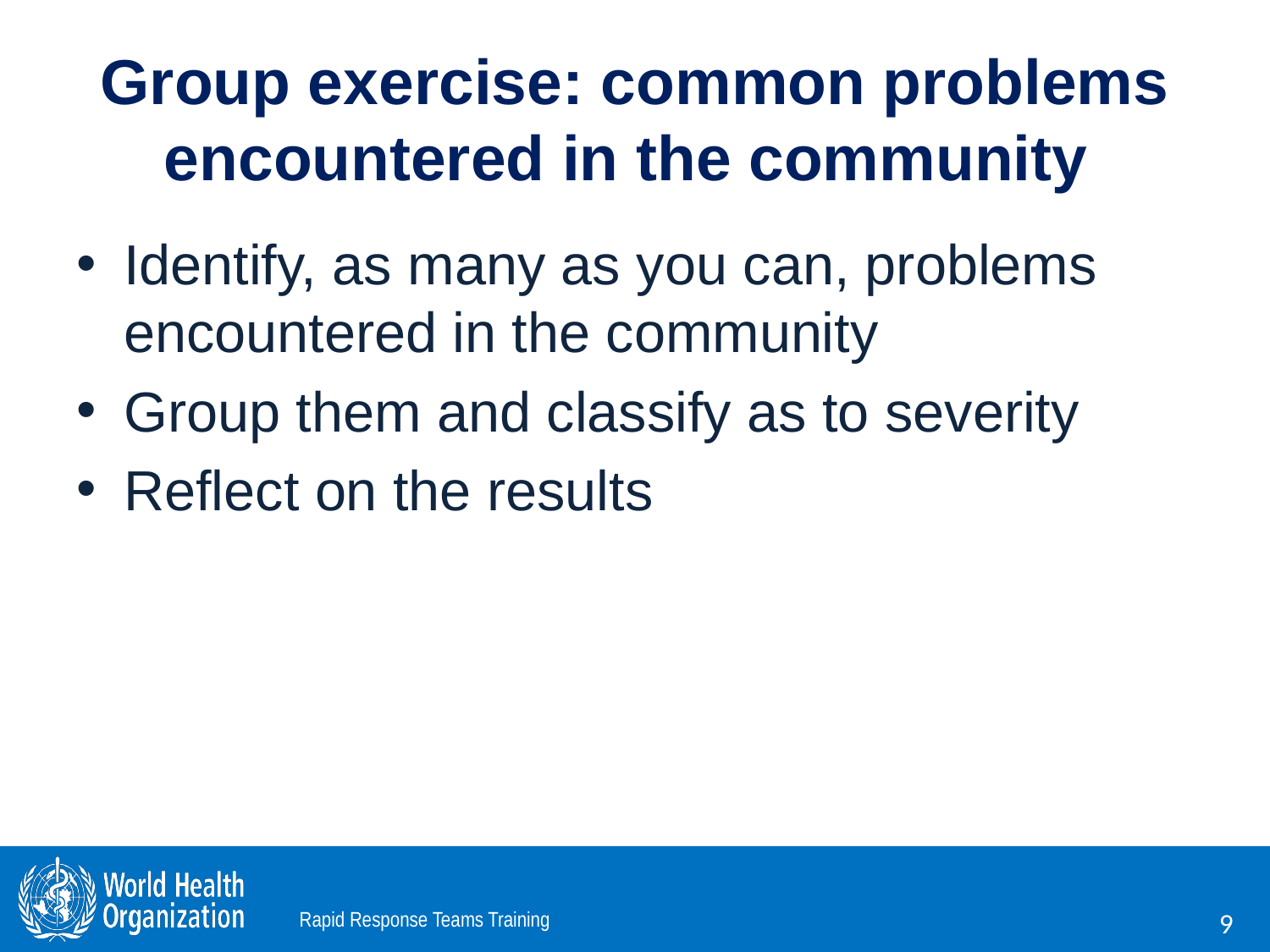

# Group exercise: common problems encountered in the community
Identify, as many as you can, problems encountered in the community
Group them and classify as to severity
Reflect on the results